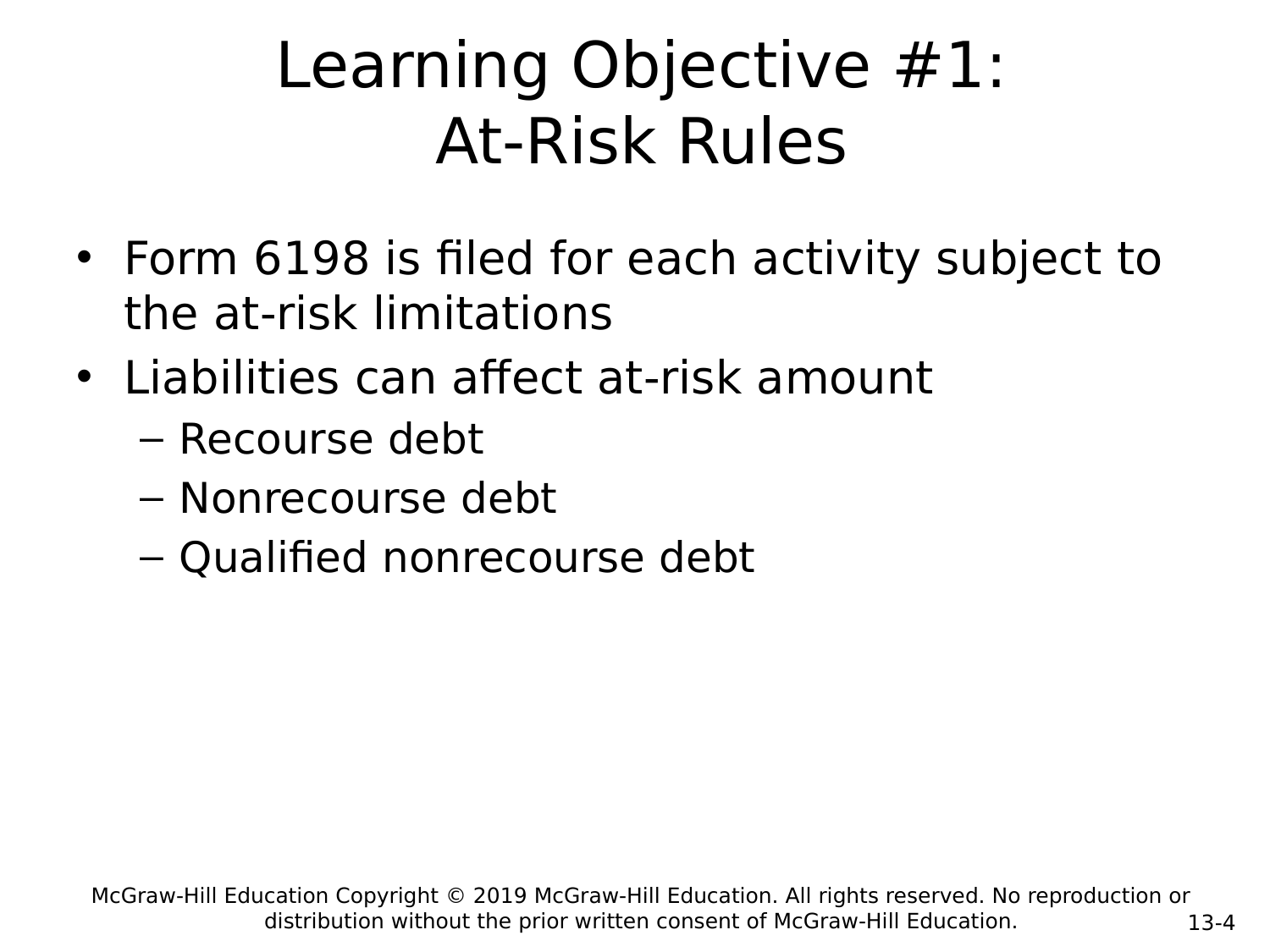

Learning Objective #1: At-Risk Rules
Form 6198 is filed for each activity subject to the at-risk limitations
Liabilities can affect at-risk amount
Recourse debt
Nonrecourse debt
Qualified nonrecourse debt
McGraw-Hill Education Copyright © 2019 McGraw-Hill Education. All rights reserved. No reproduction or distribution without the prior written consent of McGraw-Hill Education.
13-4